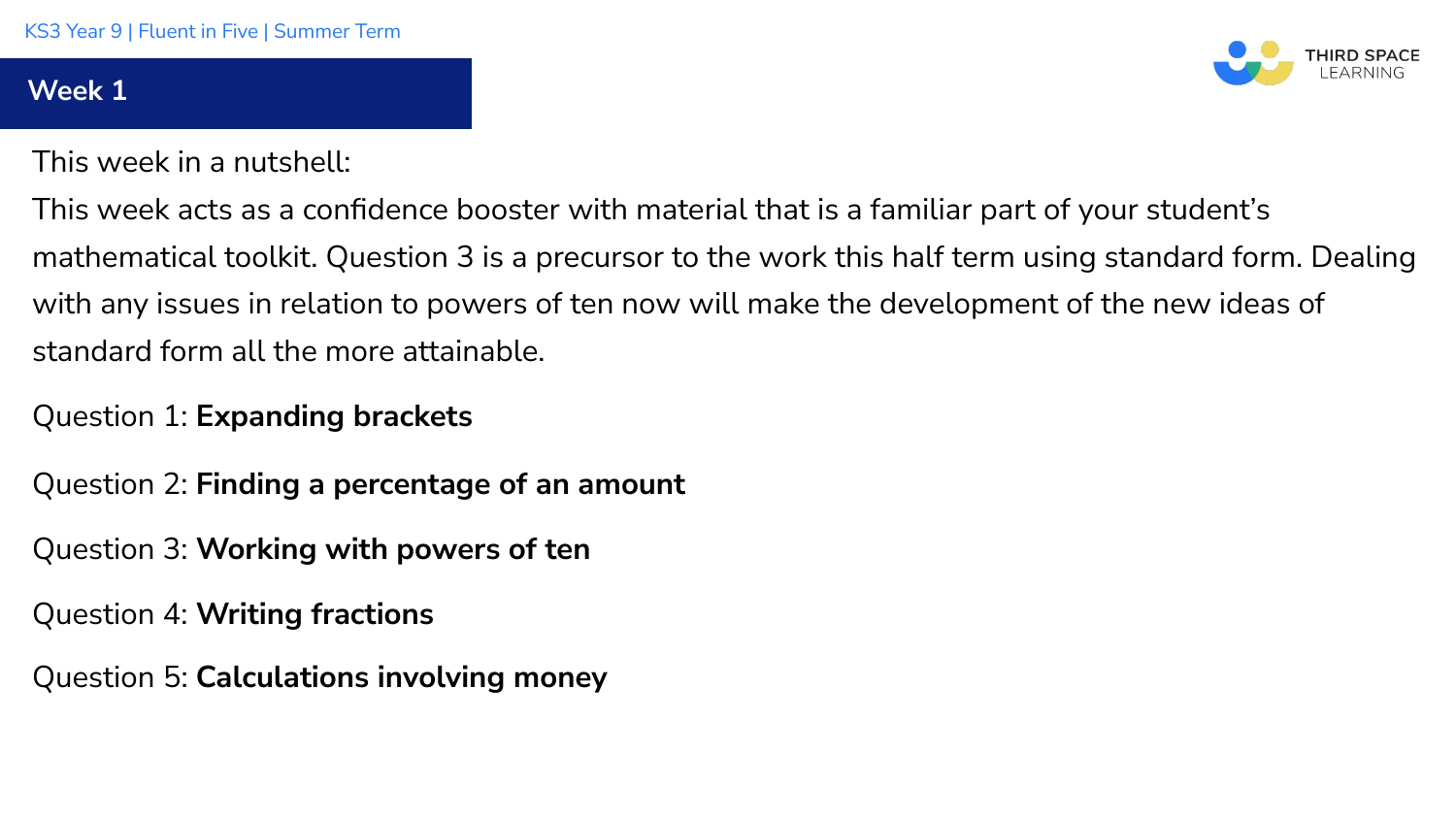

Week 1
| This week in a nutshell: This week acts as a confidence booster with material that is a familiar part of your student’s mathematical toolkit. Question 3 is a precursor to the work this half term using standard form. Dealing with any issues in relation to powers of ten now will make the development of the new ideas of standard form all the more attainable. |
| --- |
| Question 1: Expanding brackets |
| Question 2: Finding a percentage of an amount |
| Question 3: Working with powers of ten |
| Question 4: Writing fractions |
| Question 5: Calculations involving money |